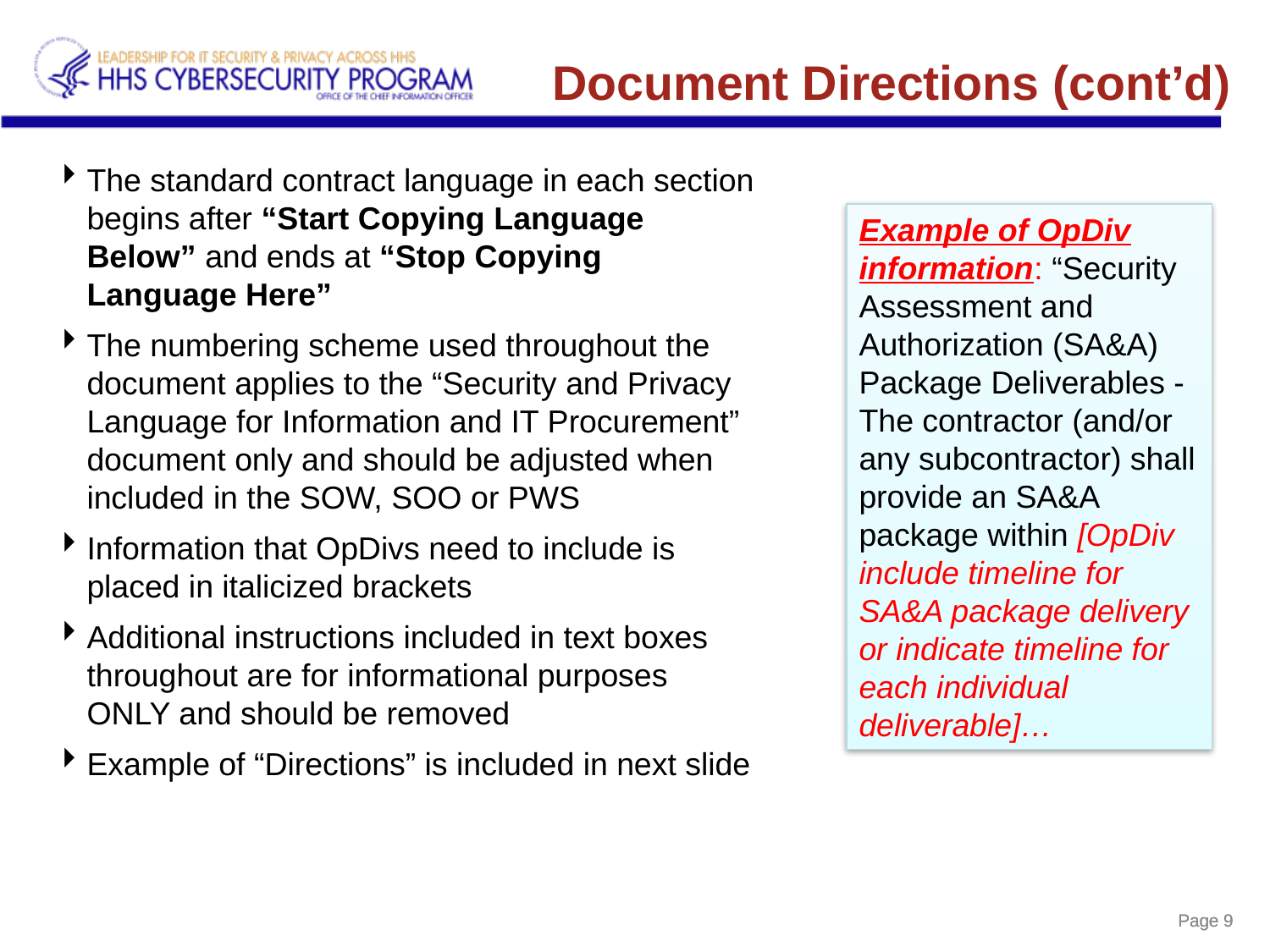

# Document Directions (cont’d)
The standard contract language in each section begins after “Start Copying Language Below” and ends at “Stop Copying Language Here”
The numbering scheme used throughout the document applies to the “Security and Privacy Language for Information and IT Procurement” document only and should be adjusted when included in the SOW, SOO or PWS
Information that OpDivs need to include is placed in italicized brackets
Additional instructions included in text boxes throughout are for informational purposes ONLY and should be removed
Example of “Directions” is included in next slide
Example of OpDiv information: “Security Assessment and Authorization (SA&A) Package Deliverables - The contractor (and/or any subcontractor) shall provide an SA&A package within [OpDiv include timeline for SA&A package delivery or indicate timeline for each individual deliverable]…
Page 9
Page 9